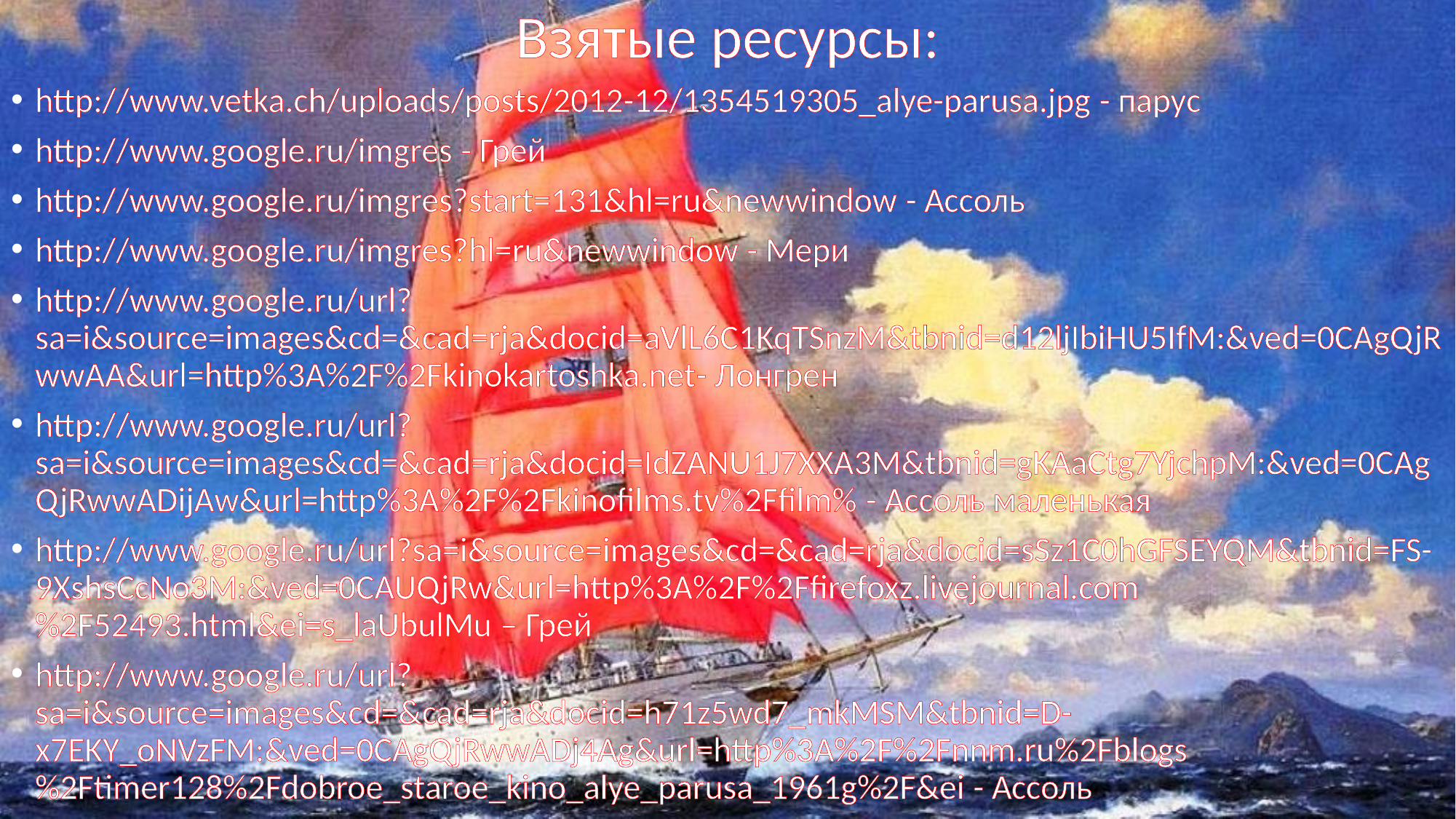

# Взятые ресурсы:
http://www.vetka.ch/uploads/posts/2012-12/1354519305_alye-parusa.jpg - парус
http://www.google.ru/imgres - Грей
http://www.google.ru/imgres?start=131&hl=ru&newwindow - Ассоль
http://www.google.ru/imgres?hl=ru&newwindow - Мери
http://www.google.ru/url?sa=i&source=images&cd=&cad=rja&docid=aVlL6C1KqTSnzM&tbnid=d12ljIbiHU5IfM:&ved=0CAgQjRwwAA&url=http%3A%2F%2Fkinokartoshka.net- Лонгрен
http://www.google.ru/url?sa=i&source=images&cd=&cad=rja&docid=IdZANU1J7XXA3M&tbnid=gKAaCtg7YjchpM:&ved=0CAgQjRwwADijAw&url=http%3A%2F%2Fkinofilms.tv%2Ffilm% - Ассоль маленькая
http://www.google.ru/url?sa=i&source=images&cd=&cad=rja&docid=sSz1C0hGFSEYQM&tbnid=FS-9XshsCcNo3M:&ved=0CAUQjRw&url=http%3A%2F%2Ffirefoxz.livejournal.com%2F52493.html&ei=s_laUbulMu – Грей
http://www.google.ru/url?sa=i&source=images&cd=&cad=rja&docid=h71z5wd7_mkMSM&tbnid=D-x7EKY_oNVzFM:&ved=0CAgQjRwwADj4Ag&url=http%3A%2F%2Fnnm.ru%2Fblogs%2Ftimer128%2Fdobroe_staroe_kino_alye_parusa_1961g%2F&ei - Ассоль